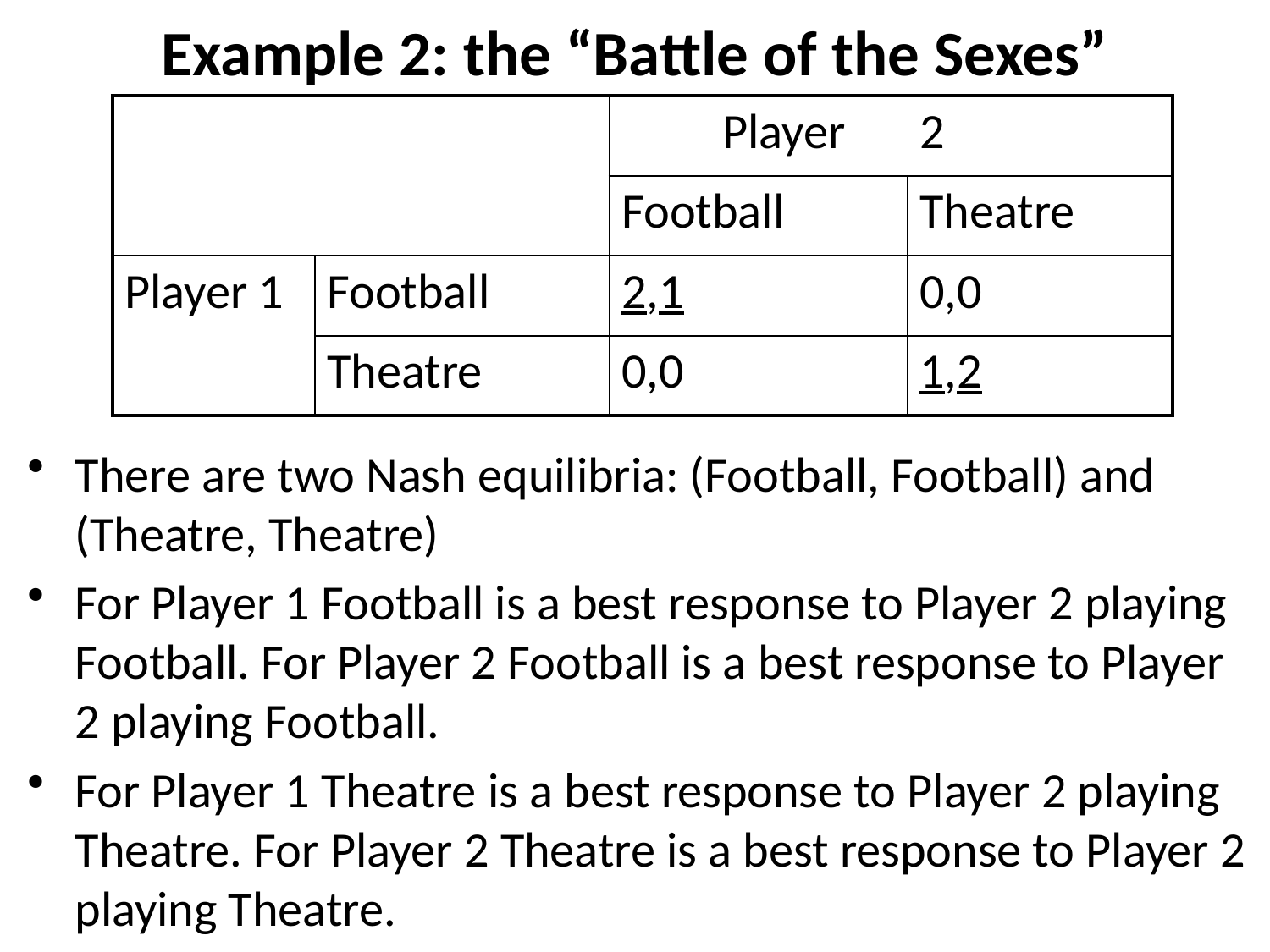

# Example 2: the “Battle of the Sexes”
|  |  | Player | 2 |
| --- | --- | --- | --- |
|  |  | Football | Theatre |
| Player 1 | Football | 2,1 | 0,0 |
|  | Theatre | 0,0 | 1,2 |
There are two Nash equilibria: (Football, Football) and (Theatre, Theatre)
For Player 1 Football is a best response to Player 2 playing Football. For Player 2 Football is a best response to Player 2 playing Football.
For Player 1 Theatre is a best response to Player 2 playing Theatre. For Player 2 Theatre is a best response to Player 2 playing Theatre.